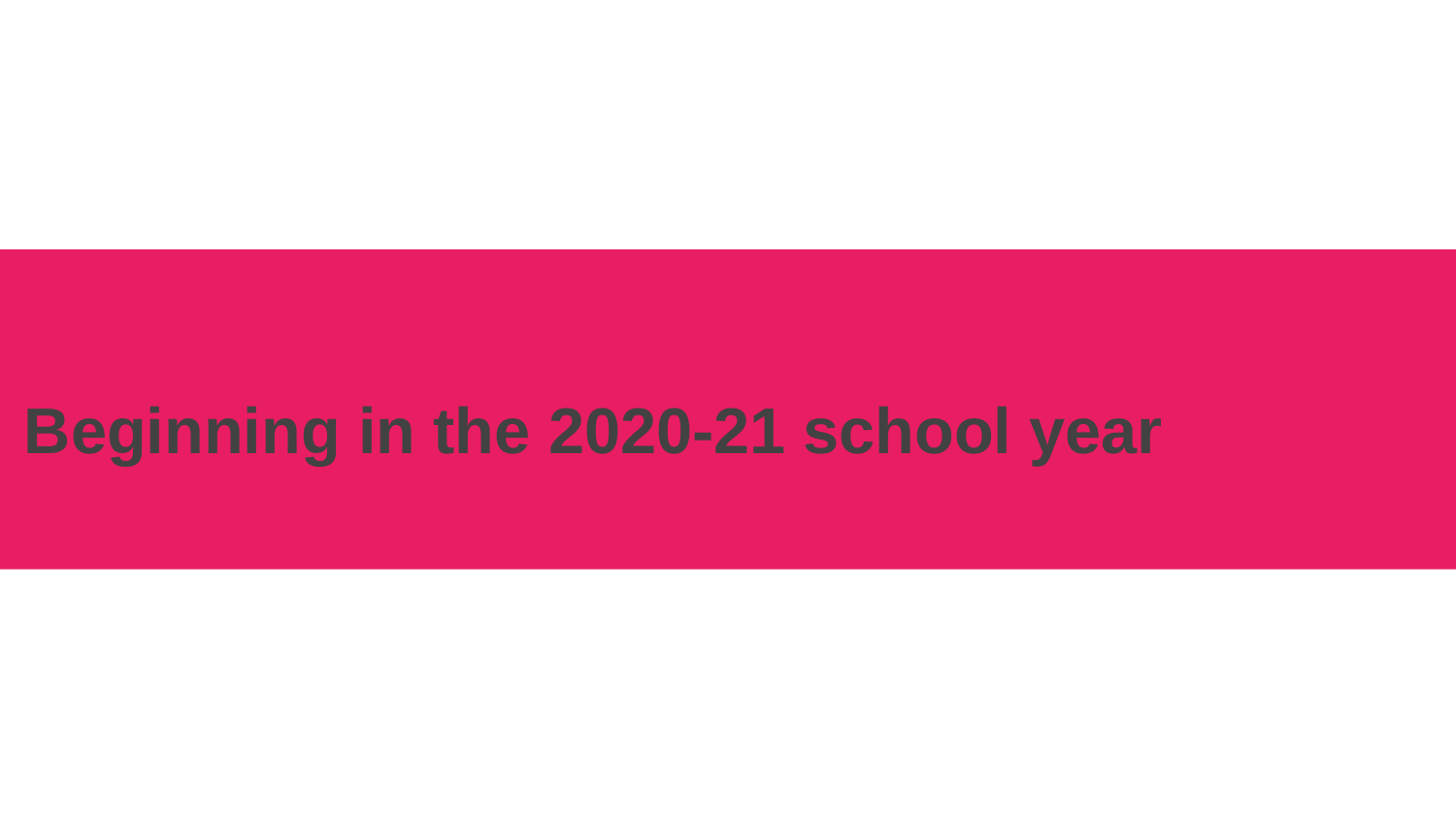

# Beginning in the 2020-21 school year